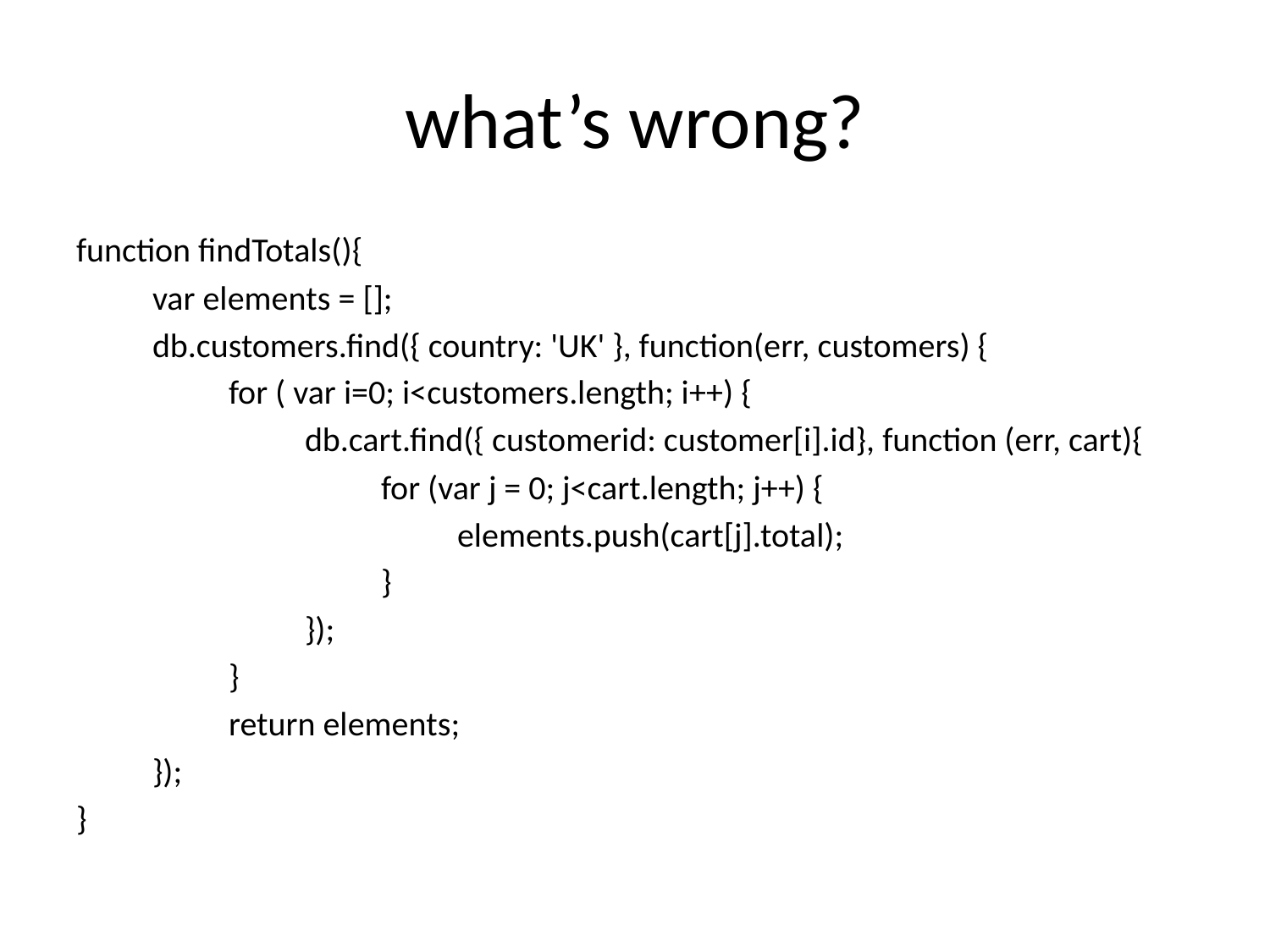

# what’s wrong?
function findTotals(){
	var elements = [];
	db.customers.find({ country: 'UK' }, function(err, customers) {
		for ( var i=0; i<customers.length; i++) {
			db.cart.find({ customerid: customer[i].id}, function (err, cart){
				for (var j = 0; j<cart.length; j++) {
					elements.push(cart[j].total);
				}
			});
		}
		return elements;
	});
}